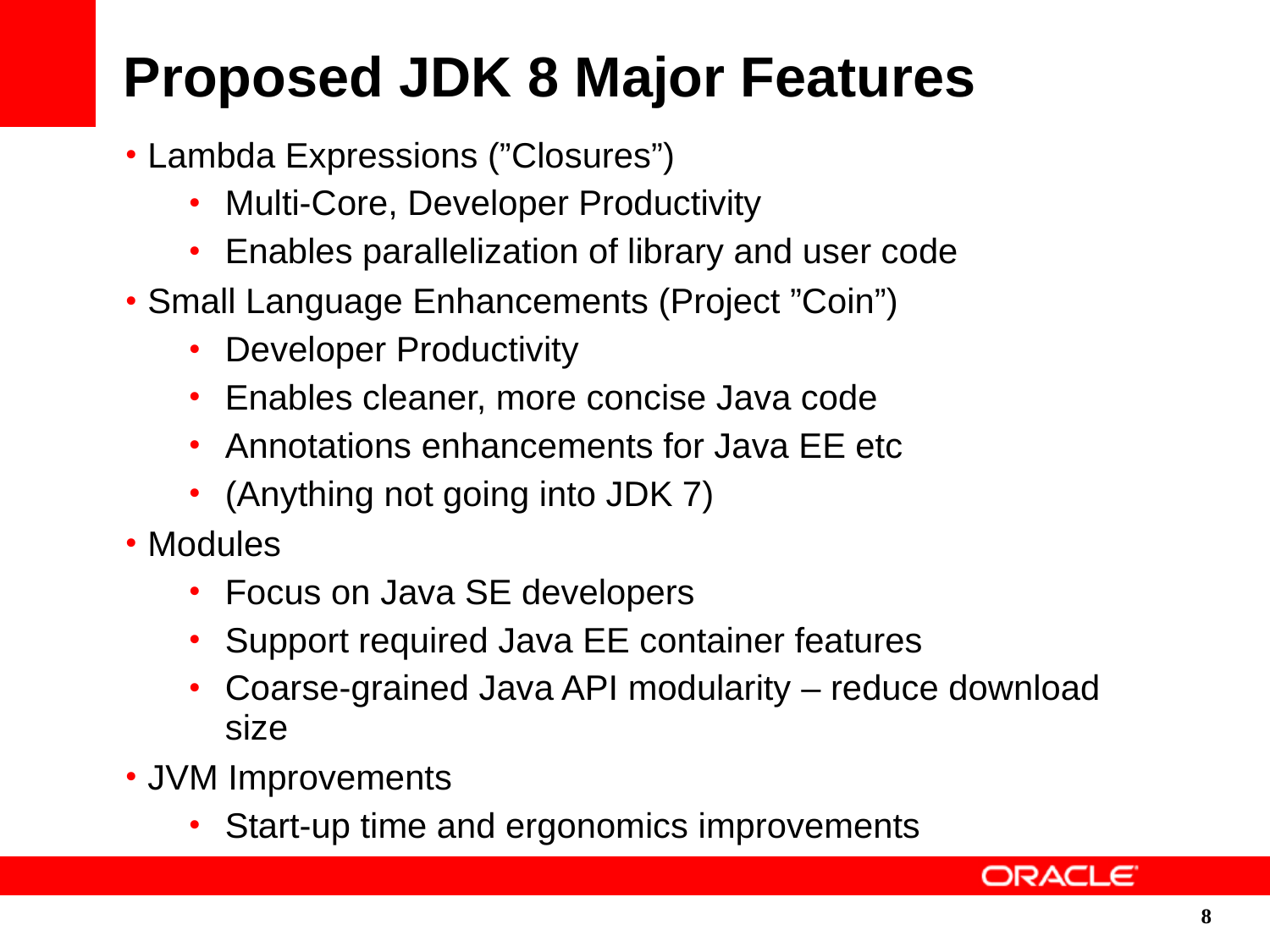

Proposed JDK 8 Major Features
Lambda Expressions (”Closures”)
Multi-Core, Developer Productivity
Enables parallelization of library and user code
Small Language Enhancements (Project ”Coin”)
Developer Productivity
Enables cleaner, more concise Java code
Annotations enhancements for Java EE etc
(Anything not going into JDK 7)
Modules
Focus on Java SE developers
Support required Java EE container features
Coarse-grained Java API modularity – reduce download size
JVM Improvements
Start-up time and ergonomics improvements